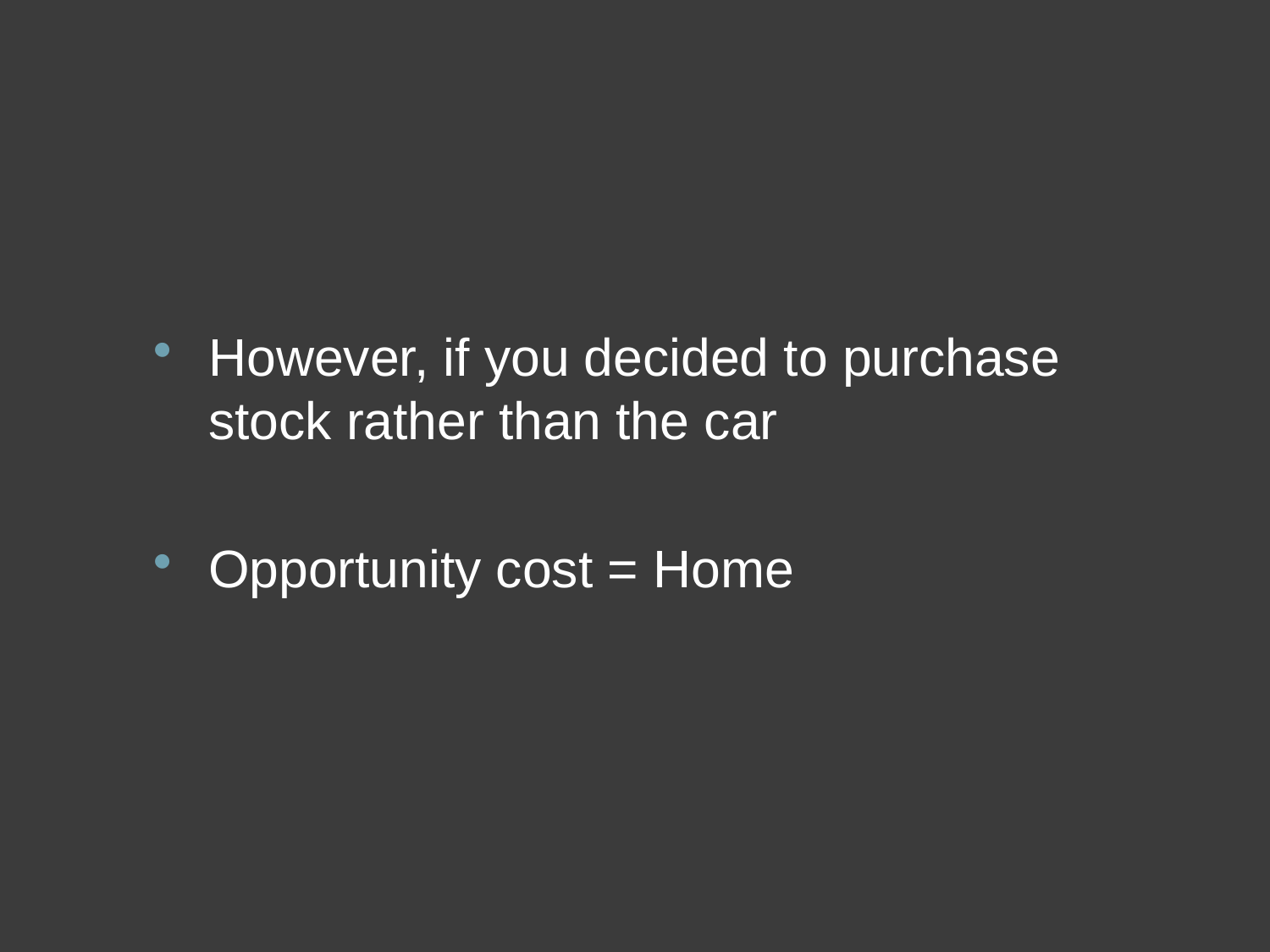

However, if you decided to purchase stock rather than the car

Opportunity cost = Home